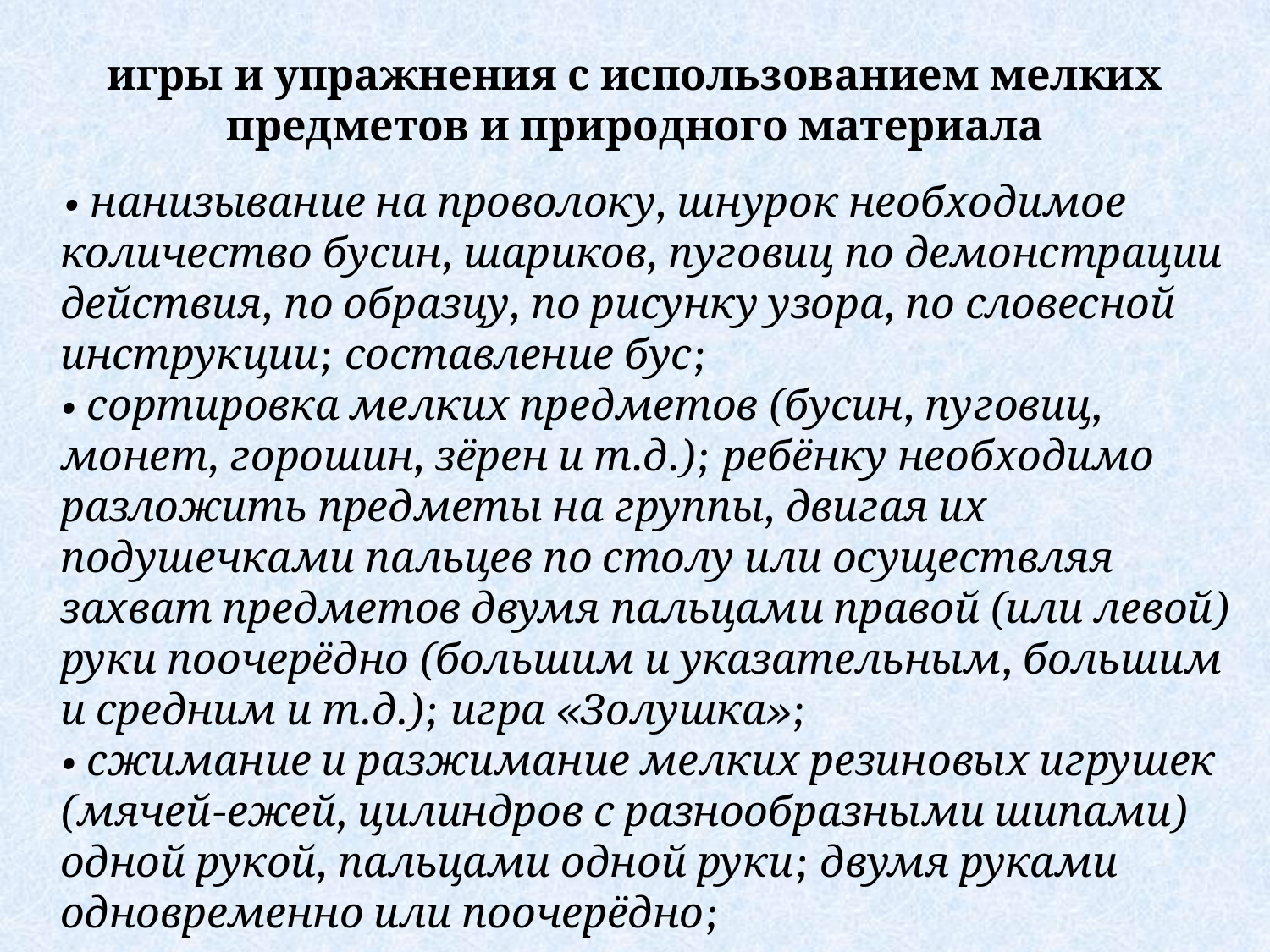

# игры и упражнения с использованием мелких предметов и природного материала
     • нанизывание на проволоку, шнурок необходимое количество бусин, шариков, пуговиц по демонстрации действия, по образцу, по рисунку узора, по словесной инструкции; составление бус; 
• сортировка мелких предметов (бусин, пуговиц, монет, горошин, зёрен и т.д.); ребёнку необходимо разложить предметы на группы, двигая их подушечками пальцев по столу или осуществляя захват предметов двумя пальцами правой (или левой) руки поочерёдно (большим и указательным, большим и средним и т.д.); игра «Золушка»; 
• сжимание и разжимание мелких резиновых игрушек (мячей-ежей, цилиндров с разнообразными шипами) одной рукой, пальцами одной руки; двумя руками одновременно или поочерёдно;